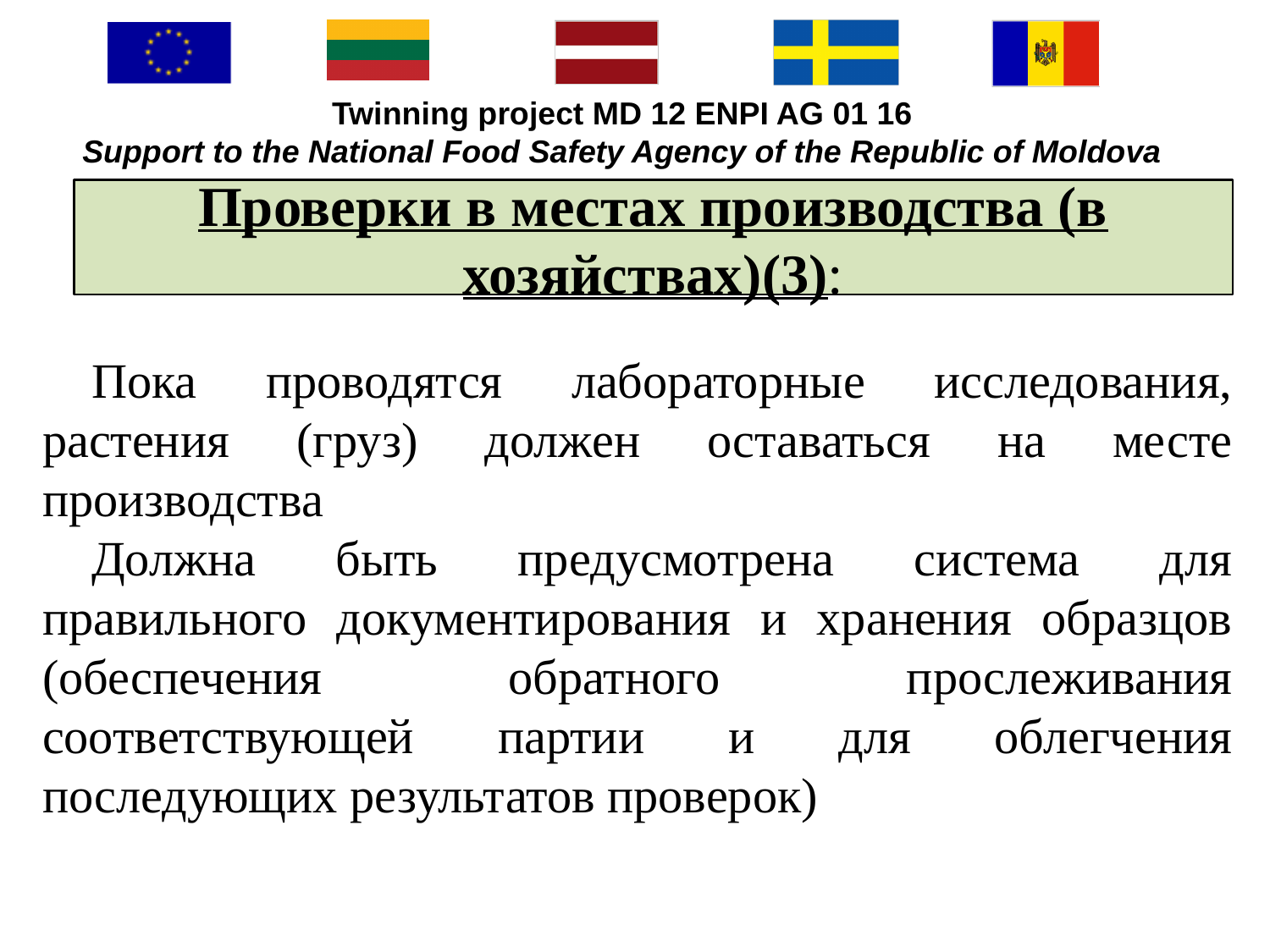

# Проверки в местах производства (в хозяйствах)(3):
Пока проводятся лабораторные исследования, растения (груз) должен оставаться на месте производства
Должна быть предусмотрена система для правильного документирования и хранения образцов (обеспечения обратного прослеживания соответствующей партии и для облегчения последующих результатов проверок)